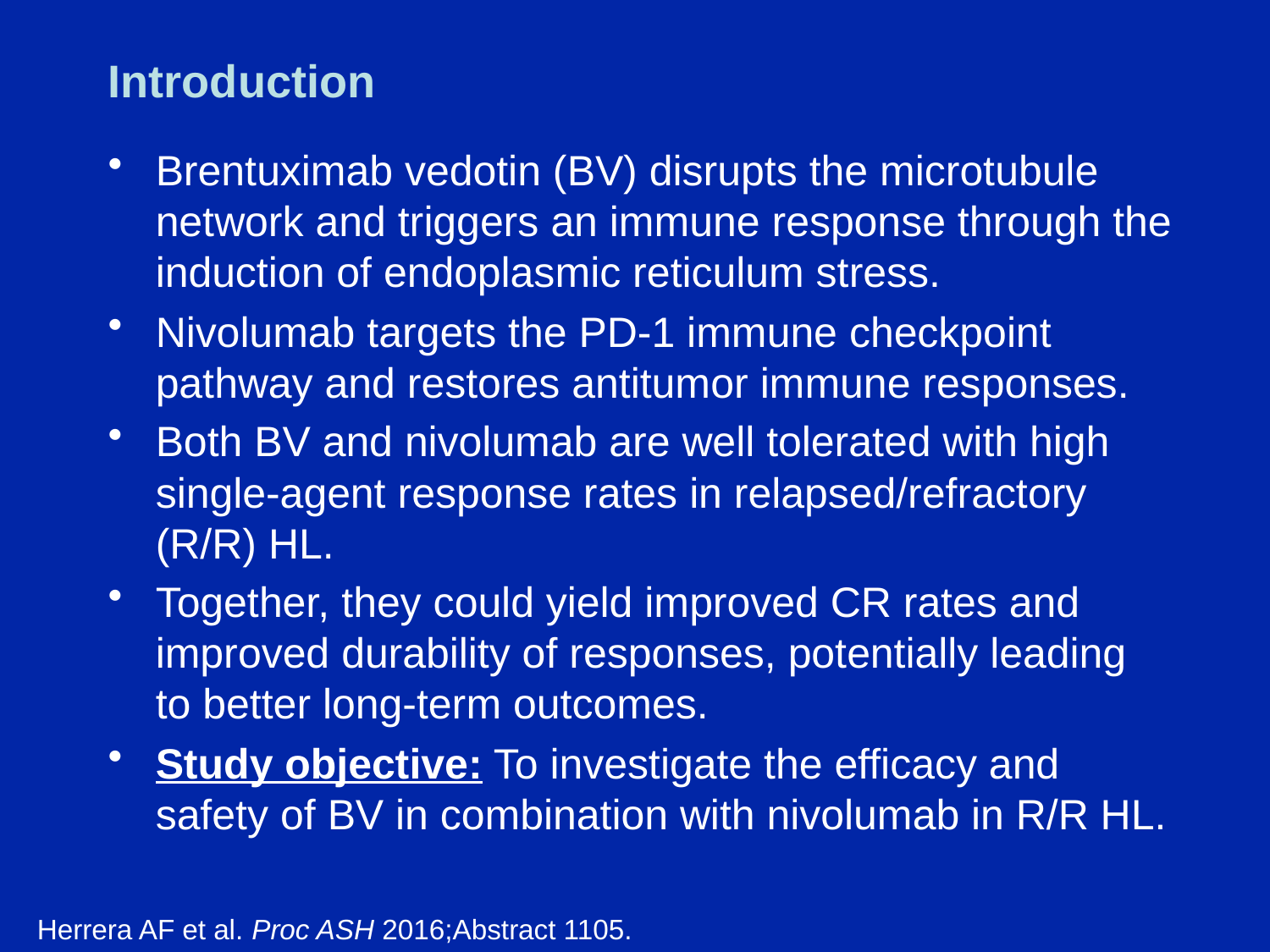

# Introduction
Brentuximab vedotin (BV) disrupts the microtubule network and triggers an immune response through the induction of endoplasmic reticulum stress.
Nivolumab targets the PD-1 immune checkpoint pathway and restores antitumor immune responses.
Both BV and nivolumab are well tolerated with high single-agent response rates in relapsed/refractory (R/R) HL.
Together, they could yield improved CR rates and improved durability of responses, potentially leading to better long-term outcomes.
Study objective: To investigate the efficacy and safety of BV in combination with nivolumab in R/R HL.
Herrera AF et al. Proc ASH 2016;Abstract 1105.